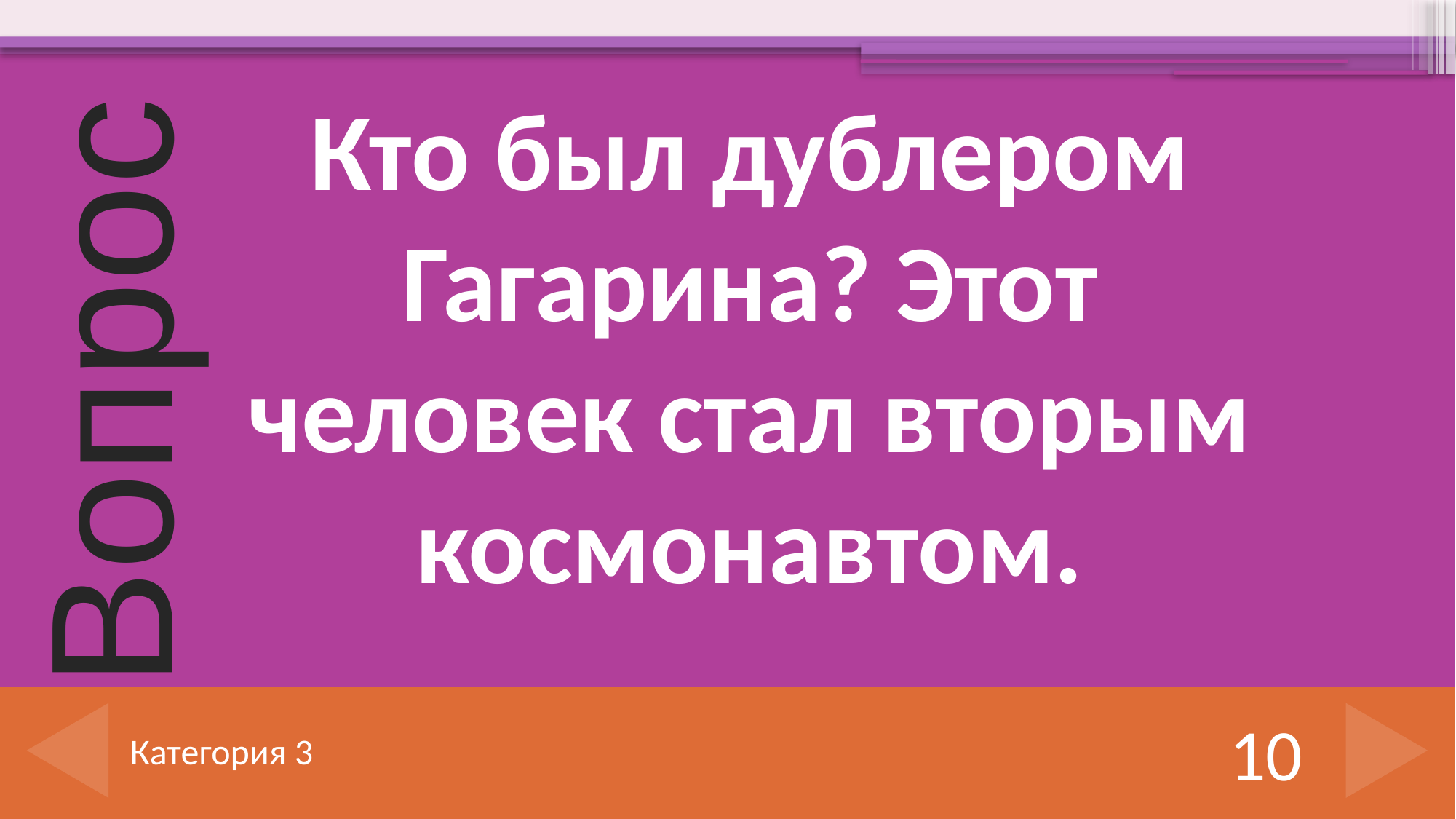

Кто был дублером Гагарина? Этот человек стал вторым космонавтом.
# Категория 3
10